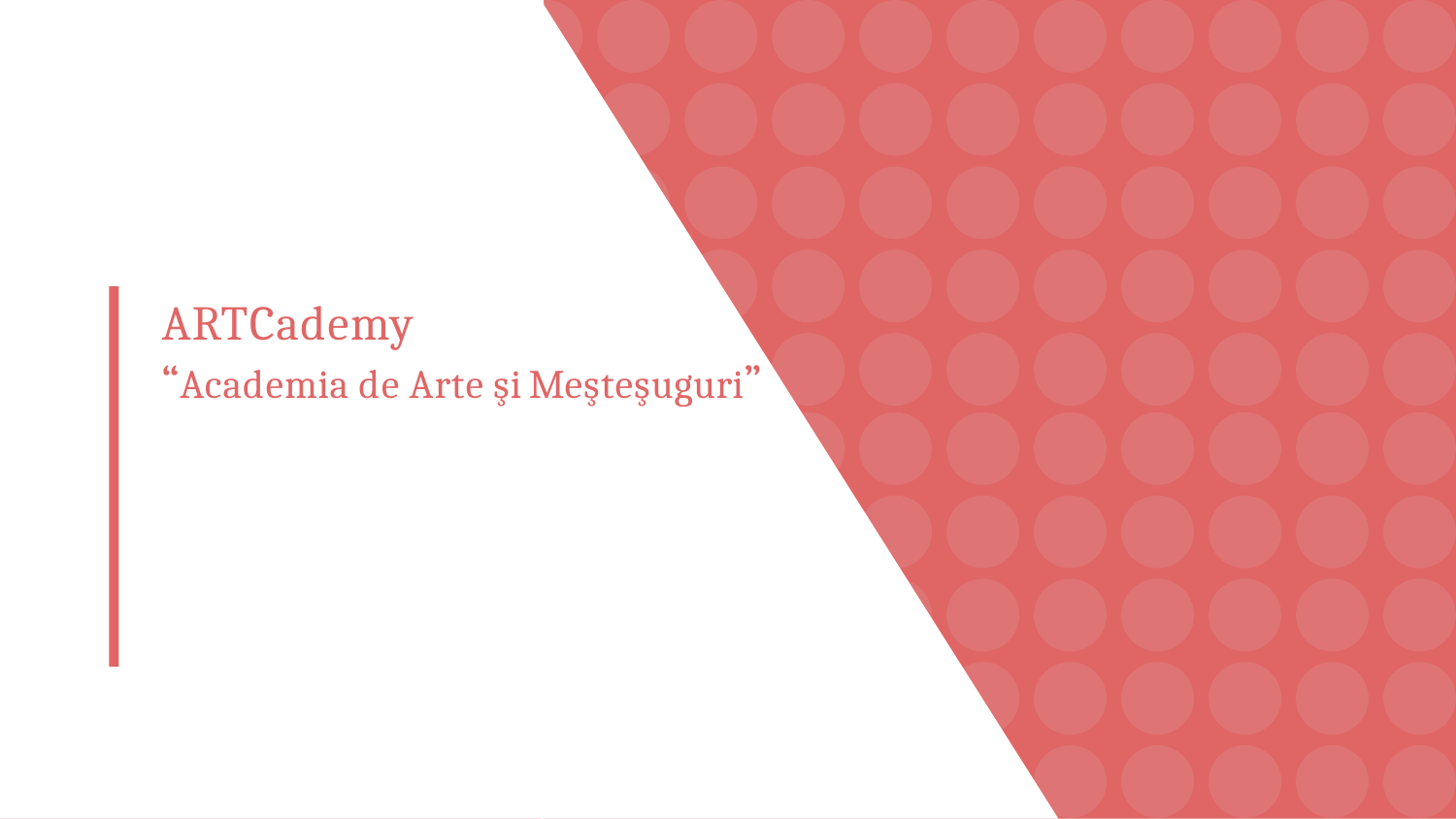

# ARTCademy
“Academia de Arte şi Meşteşuguri”